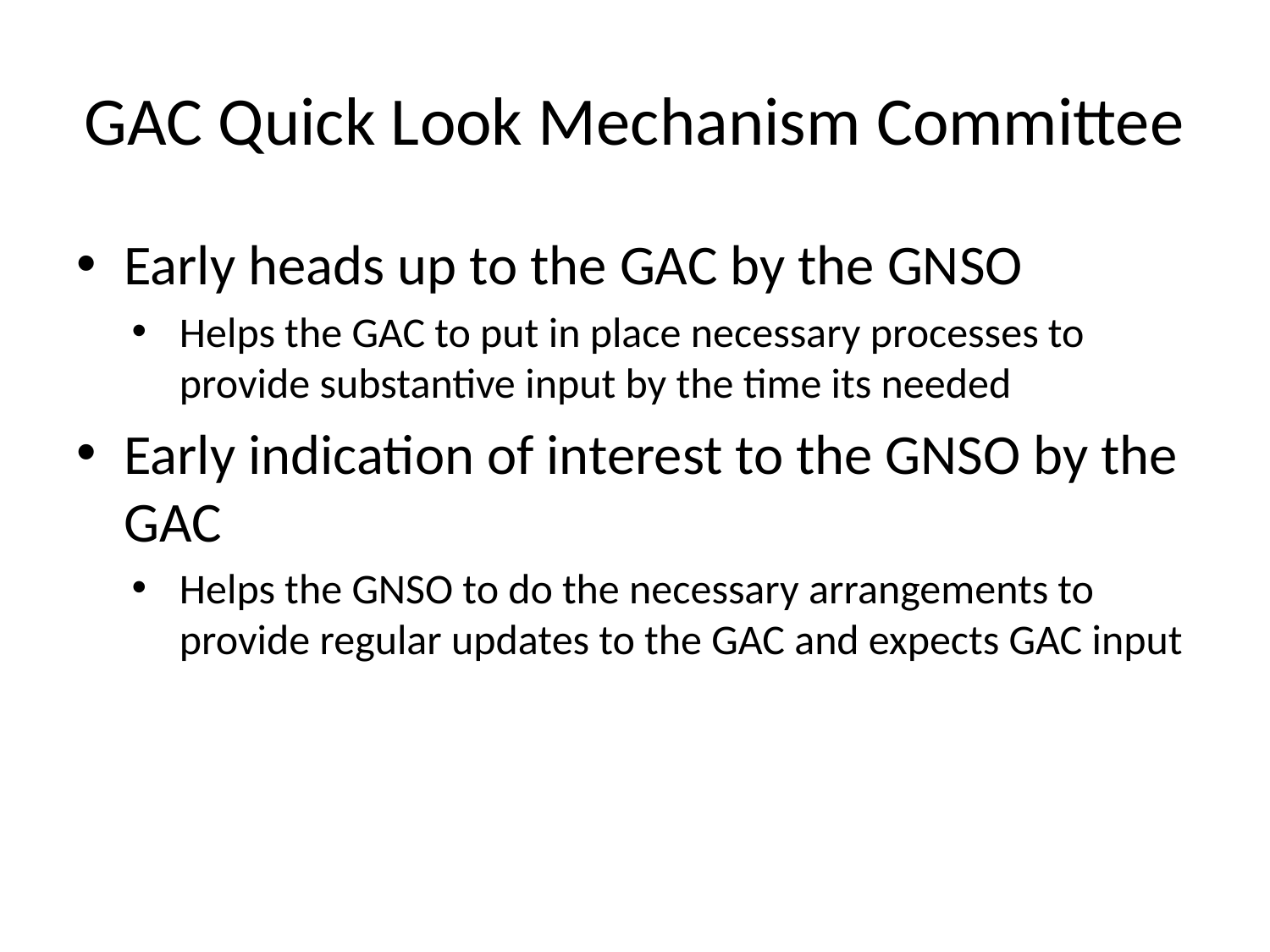

# GAC Quick Look Mechanism Committee
Early heads up to the GAC by the GNSO
Helps the GAC to put in place necessary processes to provide substantive input by the time its needed
Early indication of interest to the GNSO by the GAC
Helps the GNSO to do the necessary arrangements to provide regular updates to the GAC and expects GAC input